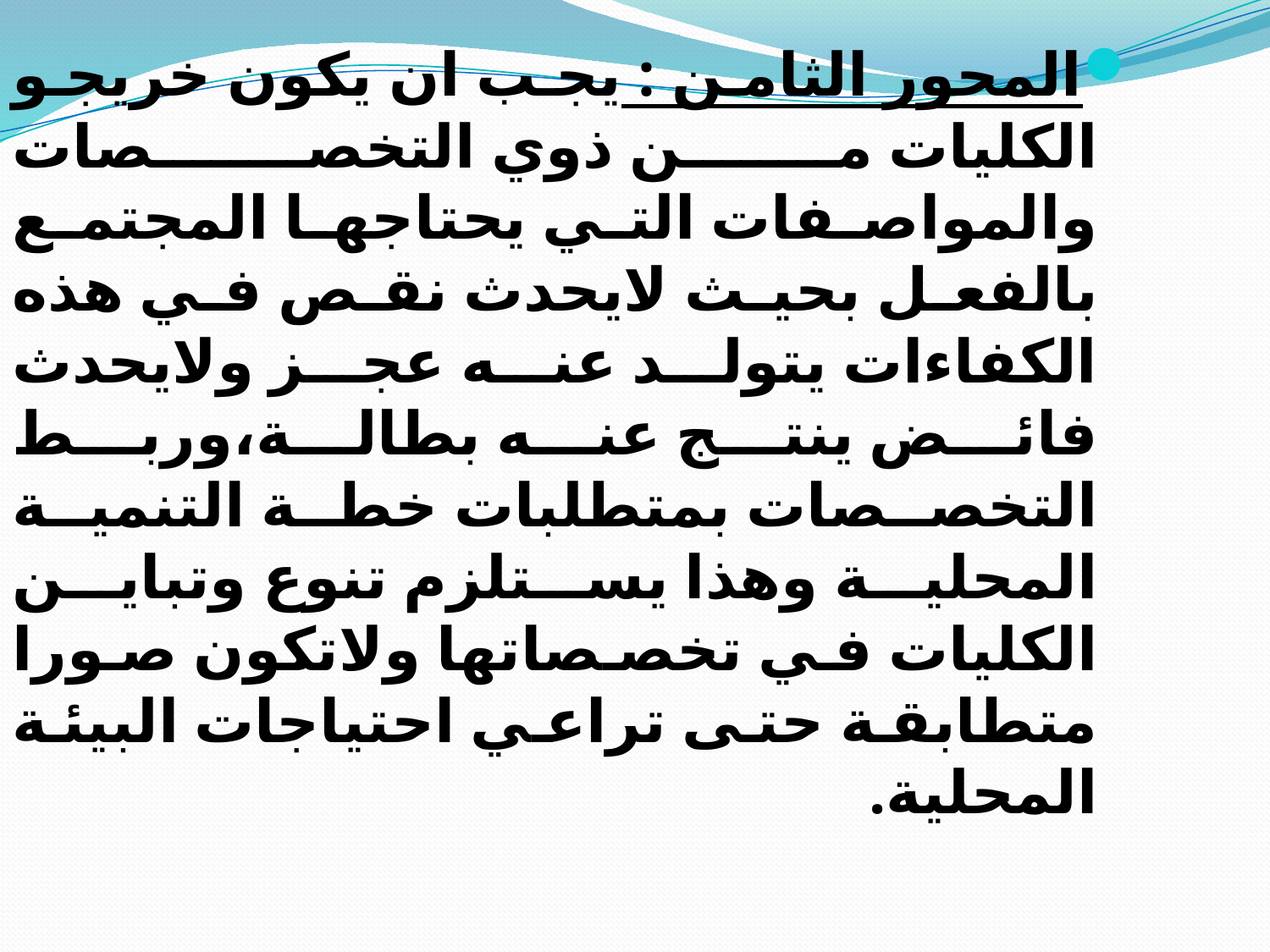

المحور الثامن : يجب ان يكون خريجو الكليات من ذوي التخصصات والمواصفات التي يحتاجها المجتمع بالفعل بحيث لايحدث نقص في هذه الكفاءات يتولد عنه عجز ولايحدث فائض ينتج عنه بطالة،وربط التخصصات بمتطلبات خطة التنمية المحلية وهذا يستلزم تنوع وتباين الكليات في تخصصاتها ولاتكون صورا متطابقة حتى تراعي احتياجات البيئة المحلية.